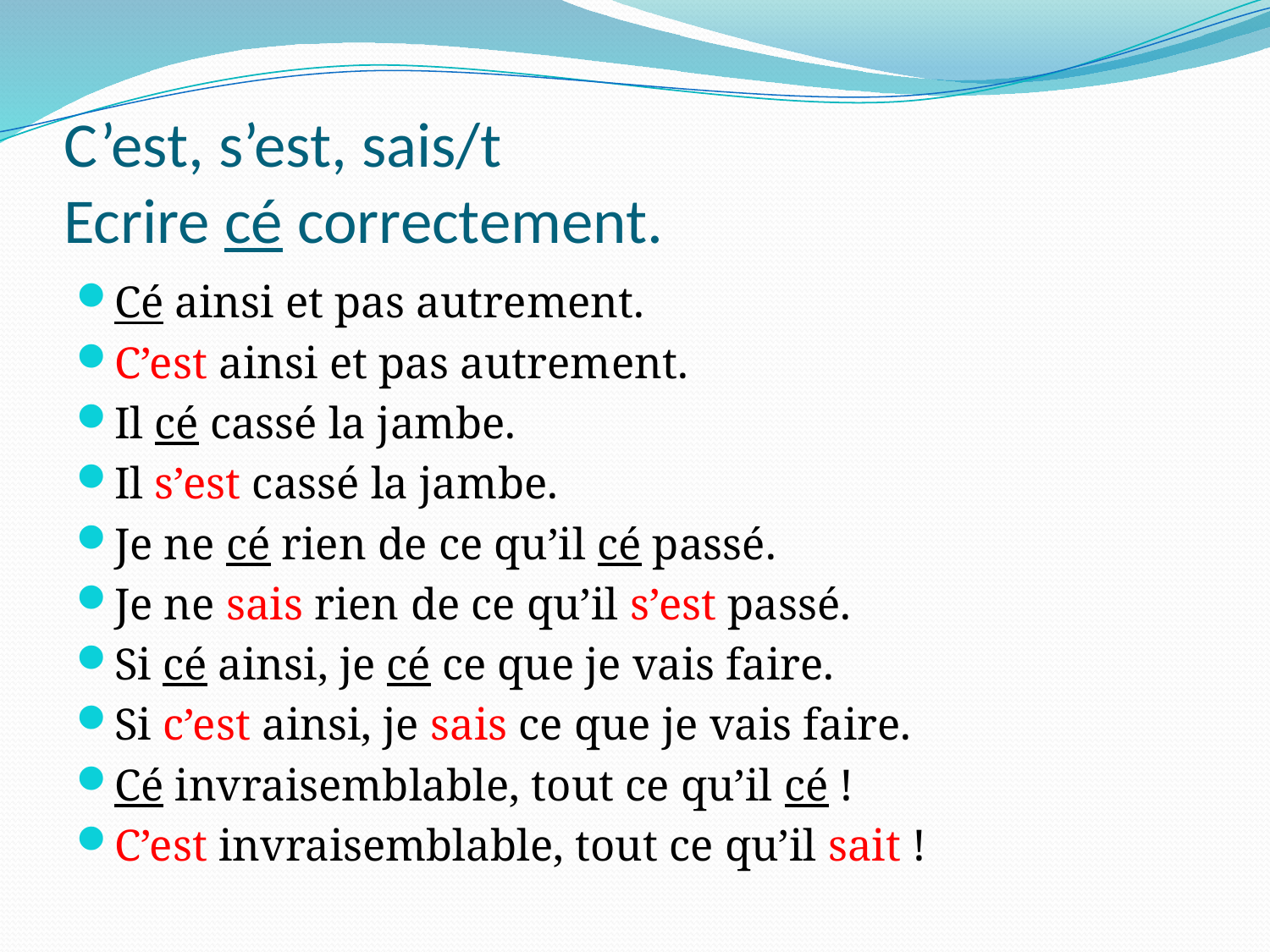

# C’est, s’est, sais/t Ecrire cé correctement.
Cé ainsi et pas autrement.
C’est ainsi et pas autrement.
Il cé cassé la jambe.
Il s’est cassé la jambe.
Je ne cé rien de ce qu’il cé passé.
Je ne sais rien de ce qu’il s’est passé.
Si cé ainsi, je cé ce que je vais faire.
Si c’est ainsi, je sais ce que je vais faire.
Cé invraisemblable, tout ce qu’il cé !
C’est invraisemblable, tout ce qu’il sait !